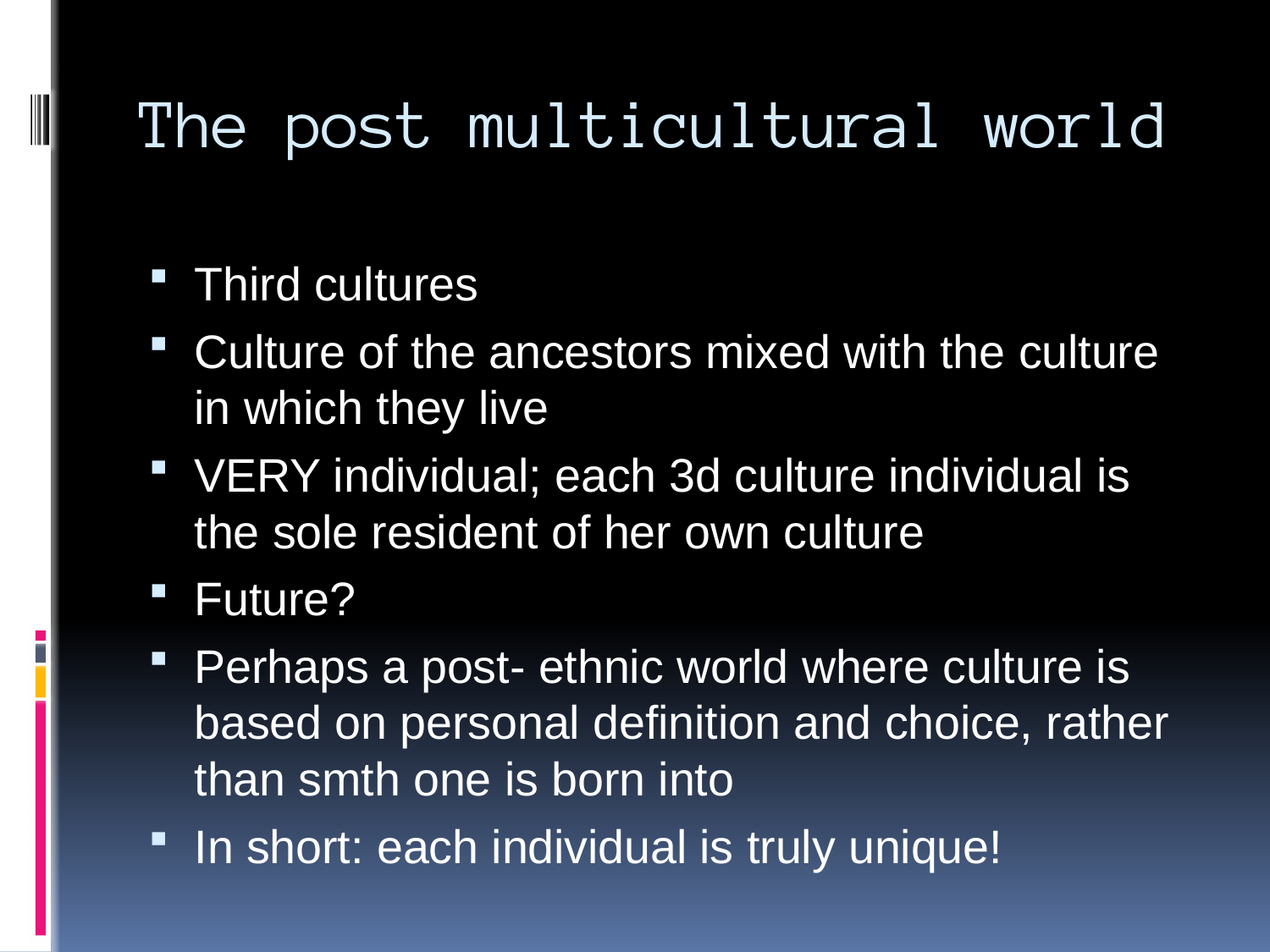

# The post multicultural world
Third cultures
Culture of the ancestors mixed with the culture in which they live
VERY individual; each 3d culture individual is the sole resident of her own culture
Future?
Perhaps a post- ethnic world where culture is based on personal definition and choice, rather than smth one is born into
In short: each individual is truly unique!